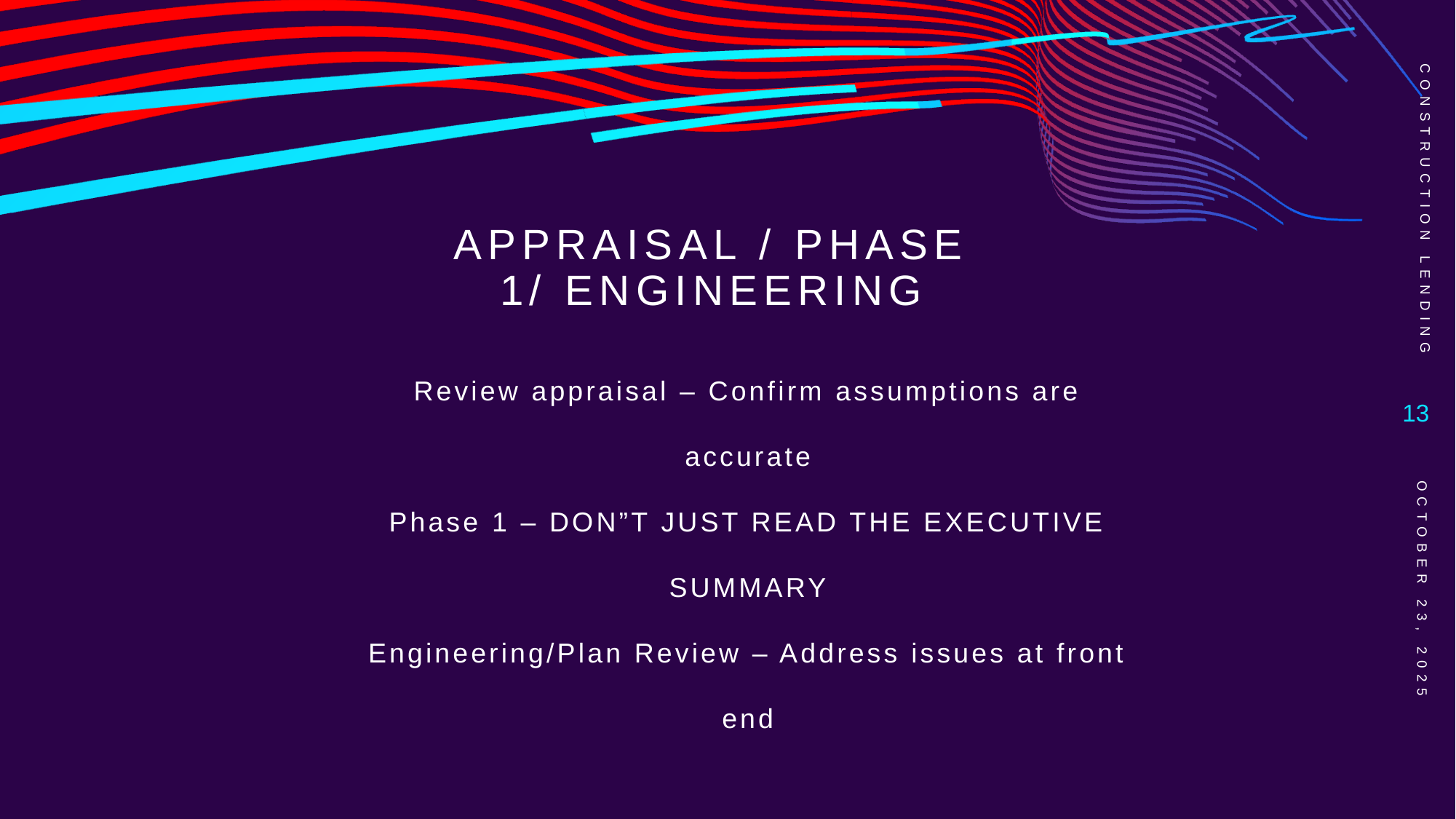

Construction lending
# Appraisal / Phase 1/ Engineering
Review appraisal – Confirm assumptions are accurate
Phase 1 – DON”T JUST READ THE EXECUTIVE SUMMARY
Engineering/Plan Review – Address issues at front end
13
October 23, 2025